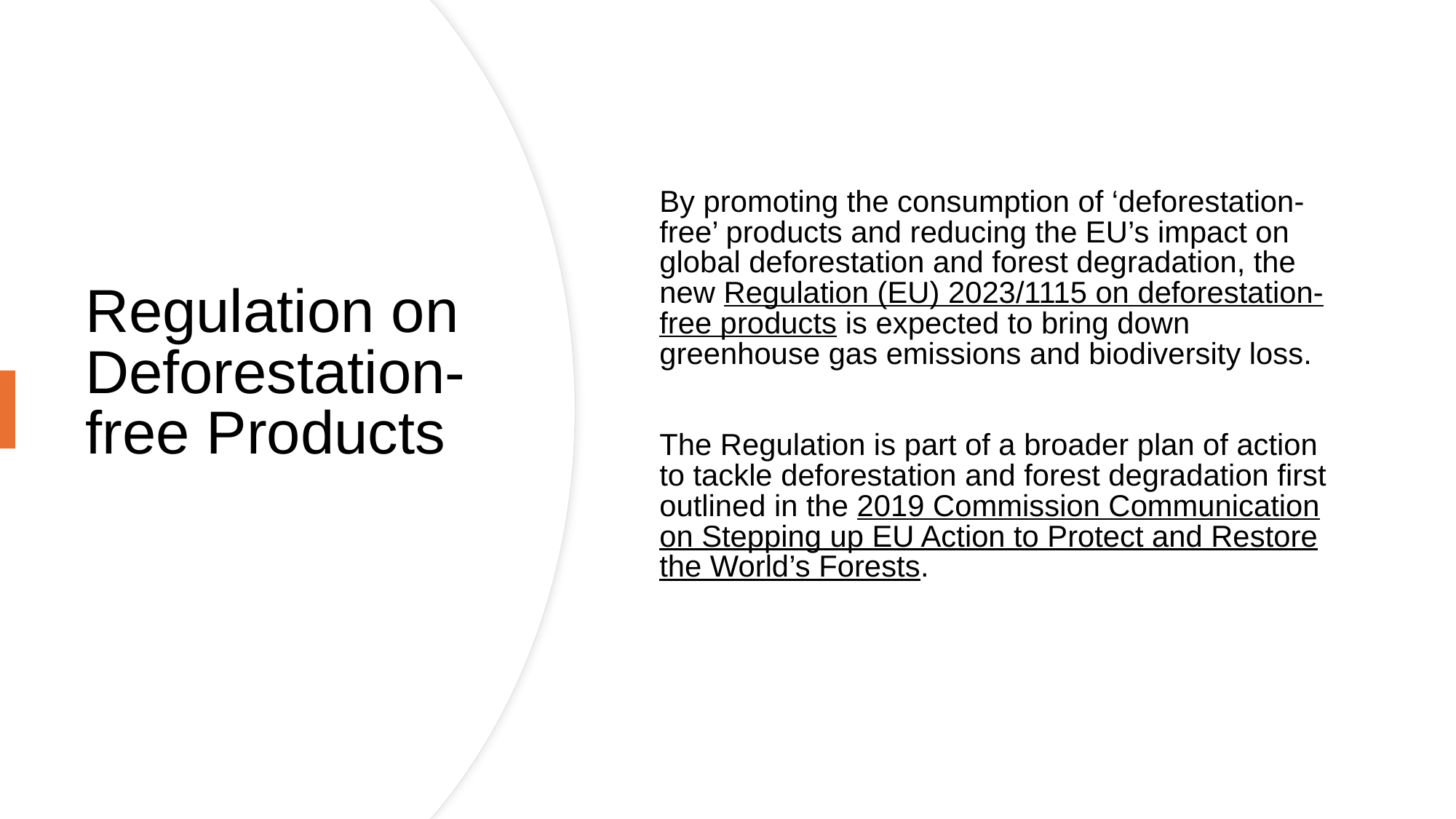

By promoting the consumption of ‘deforestation-free’ products and reducing the EU’s impact on global deforestation and forest degradation, the new Regulation (EU) 2023/1115 on deforestation-free products is expected to bring down greenhouse gas emissions and biodiversity loss.

The Regulation is part of a broader plan of action to tackle deforestation and forest degradation first outlined in the 2019 Commission Communication on Stepping up EU Action to Protect and Restore the World’s Forests.

# Regulation on Deforestation-free Products